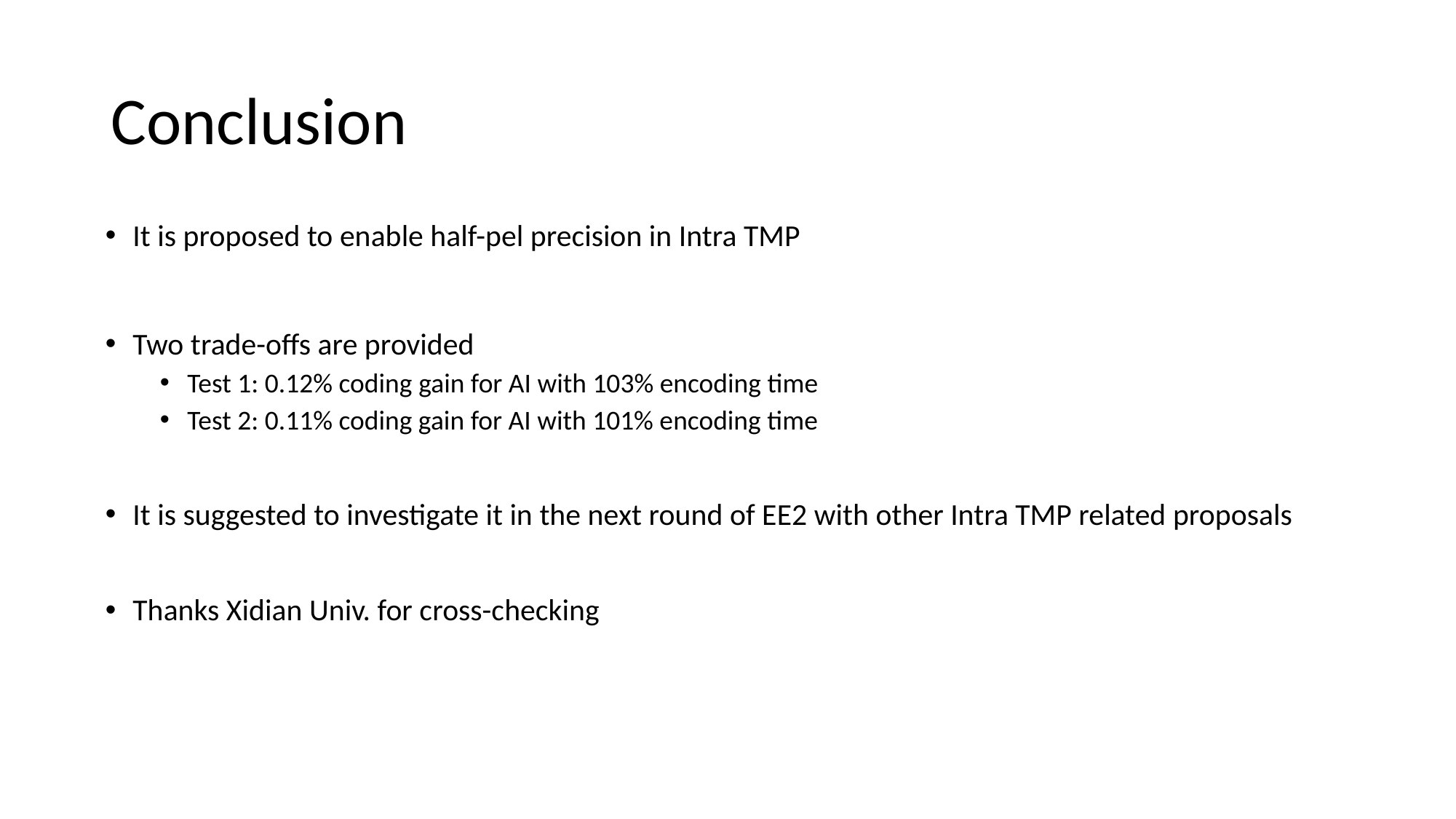

# Conclusion
It is proposed to enable half-pel precision in Intra TMP

Two trade-offs are provided
Test 1: 0.12% coding gain for AI with 103% encoding time
Test 2: 0.11% coding gain for AI with 101% encoding time

It is suggested to investigate it in the next round of EE2 with other Intra TMP related proposals

Thanks Xidian Univ. for cross-checking